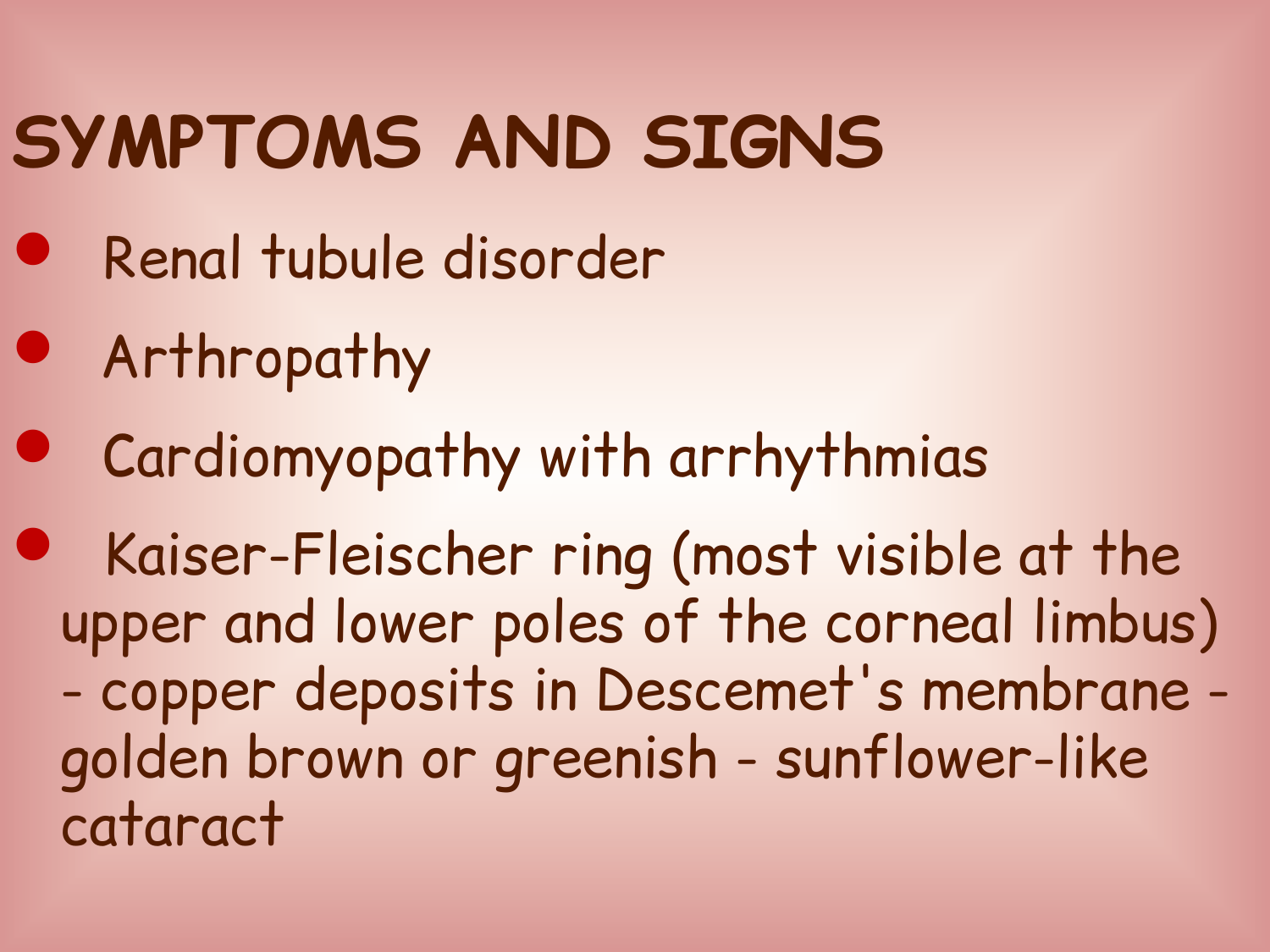

SYMPTOMS AND SIGNS

  Renal tubule disorder

  Arthropathy

  Cardiomyopathy with arrhythmias

  Kaiser-Fleischer ring (most visible at the upper and lower poles of the corneal limbus) - copper deposits in Descemet's membrane - golden brown or greenish - sunflower-like cataract